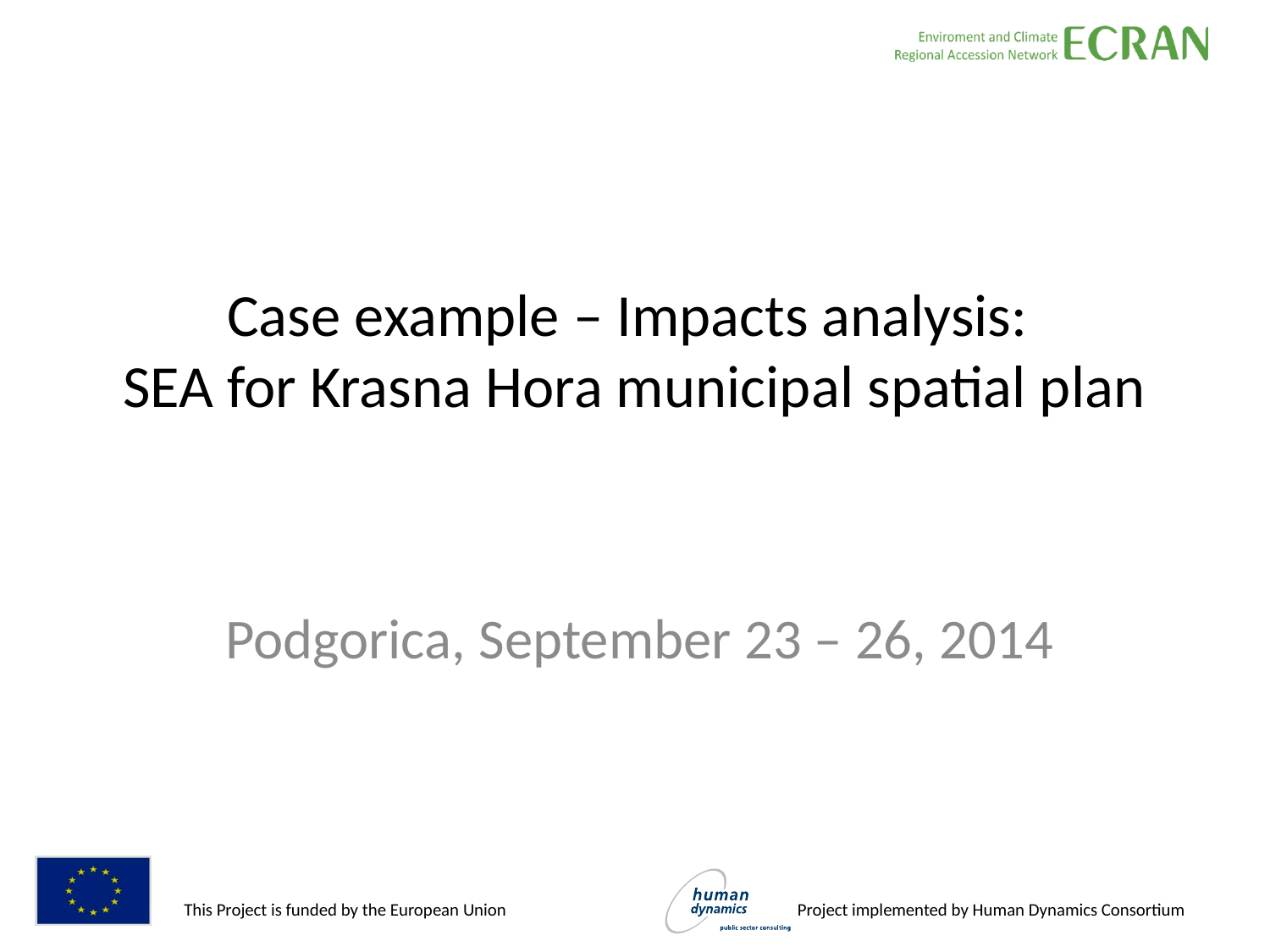

# Case example – Impacts analysis: SEA for Krasna Hora municipal spatial plan
Podgorica, September 23 – 26, 2014